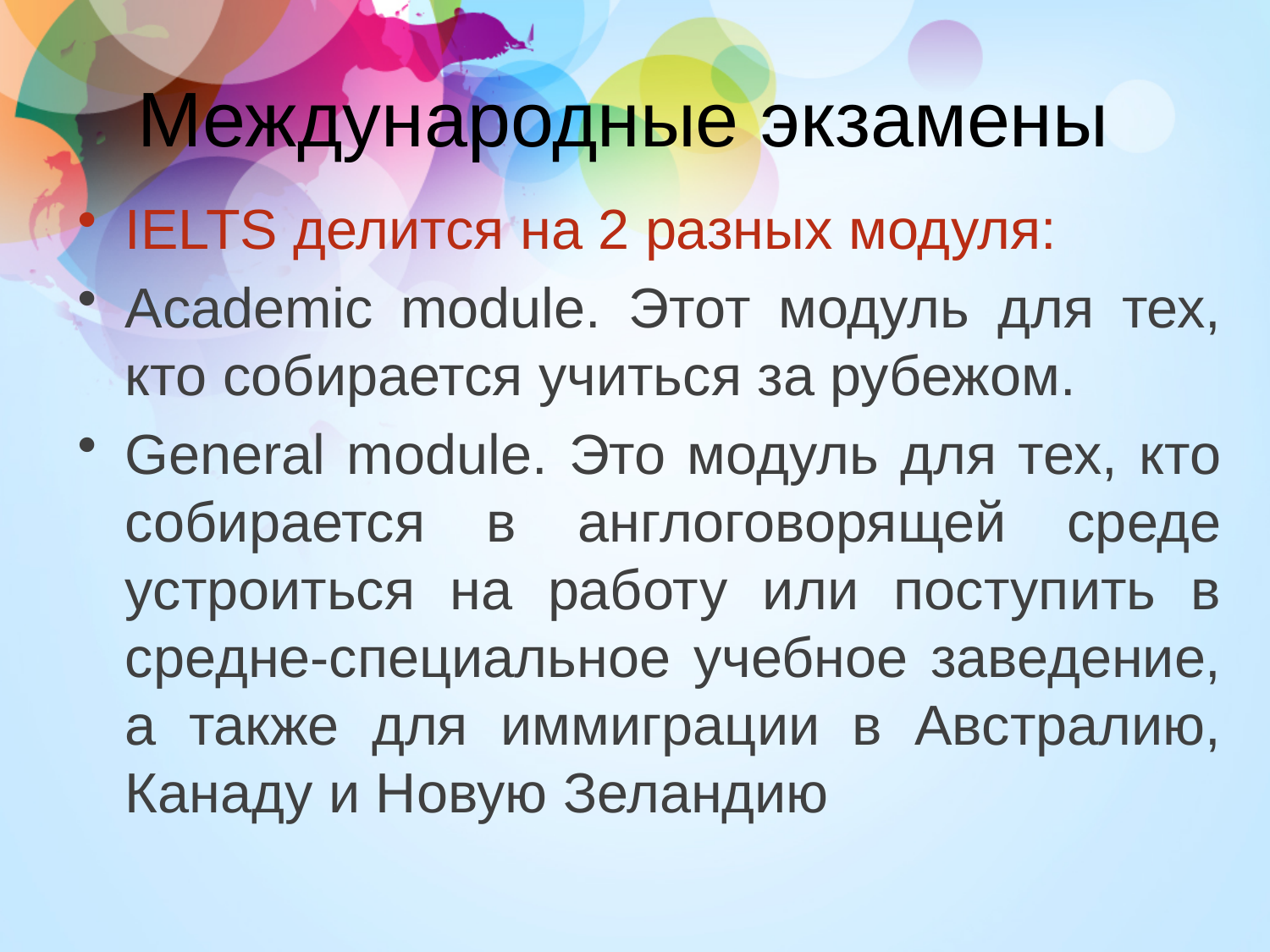

# Международные экзамены
IELTS делится на 2 разных модуля:
Academic module. Этот модуль для тех, кто собирается учиться за рубежом.
General module. Это модуль для тех, кто собирается в англоговорящей среде устроиться на работу или поступить в средне-специальное учебное заведение, а также для иммиграции в Австралию, Канаду и Новую Зеландию